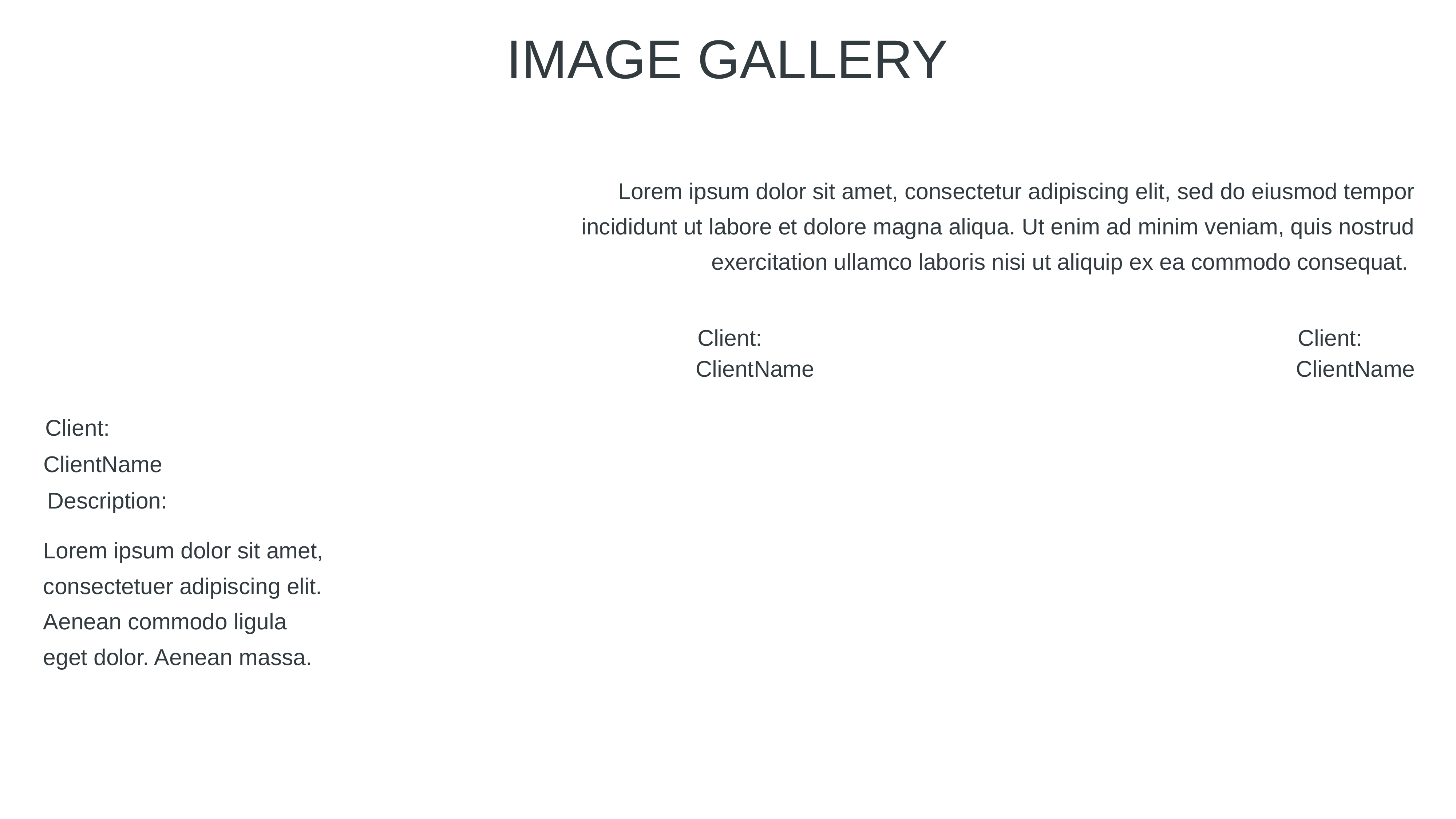

image gallery
Lorem ipsum dolor sit amet, consectetur adipiscing elit, sed do eiusmod tempor incididunt ut labore et dolore magna aliqua. Ut enim ad minim veniam, quis nostrud exercitation ullamco laboris nisi ut aliquip ex ea commodo consequat.
Client:
Client:
ClientName
ClientName

Client:
ClientName
Description:
Lorem ipsum dolor sit amet, consectetuer adipiscing elit. Aenean commodo ligula eget dolor. Aenean massa.